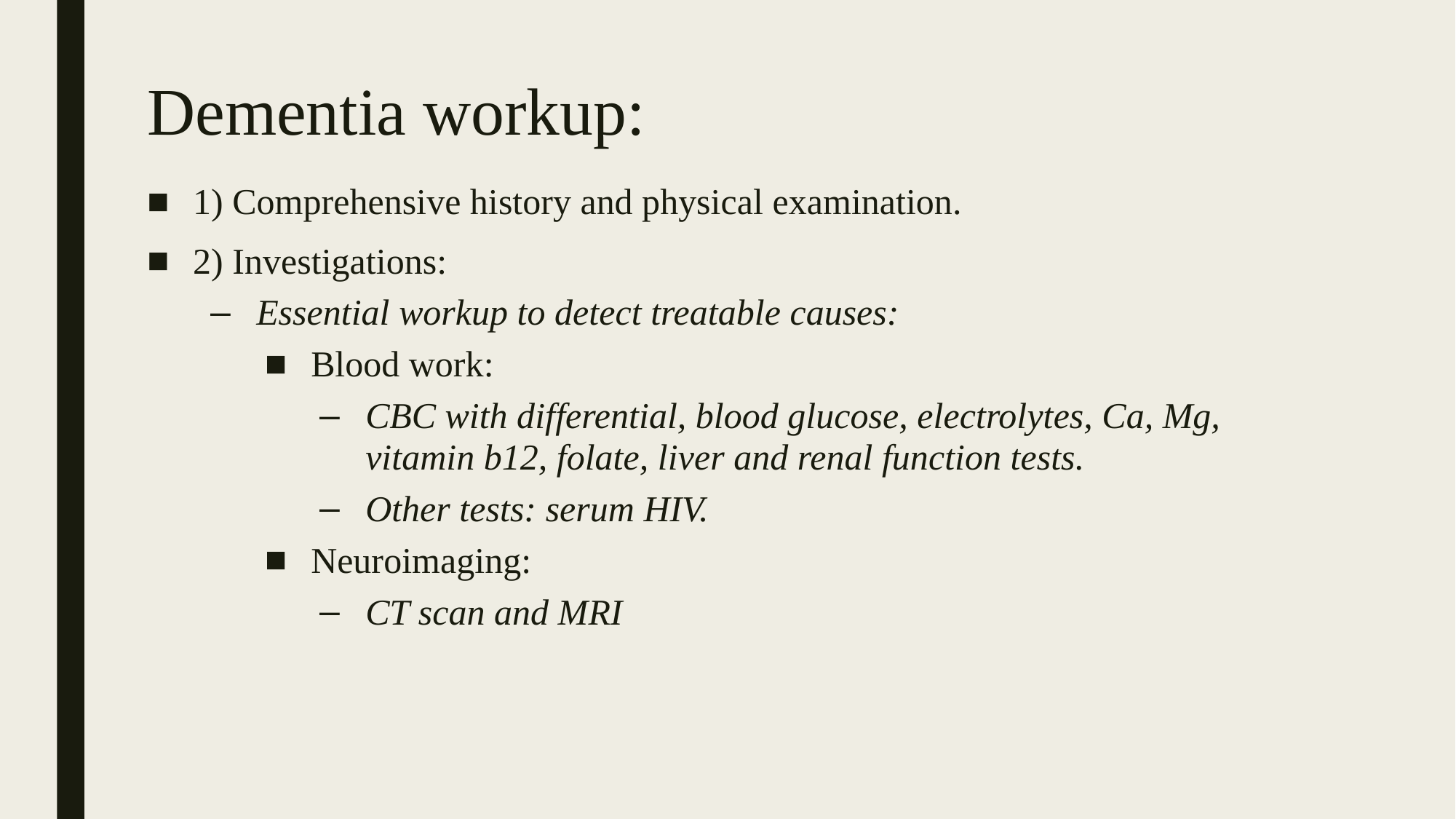

# Dementia workup:
1) Comprehensive history and physical examination.
2) Investigations:
Essential workup to detect treatable causes:
Blood work:
CBC with differential, blood glucose, electrolytes, Ca, Mg, vitamin b12, folate, liver and renal function tests.
Other tests: serum HIV.
Neuroimaging:
CT scan and MRI